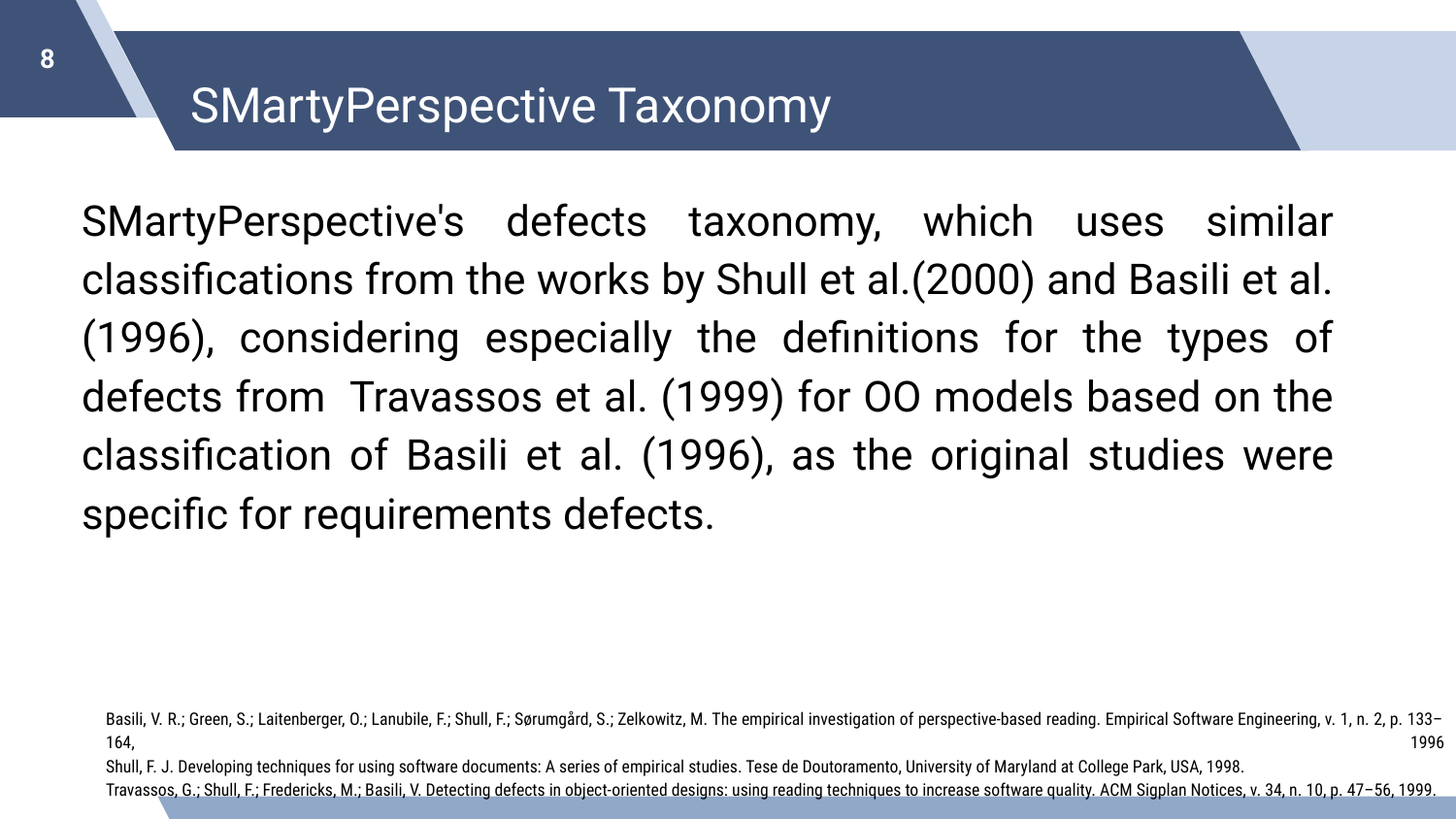

8
# SMartyPerspective Taxonomy
SMartyPerspective's defects taxonomy, which uses similar classifications from the works by Shull et al.(2000) and Basili et al.(1996), considering especially the definitions for the types of defects from  Travassos et al. (1999) for OO models based on the classification of Basili et al. (1996), as the original studies were specific for requirements defects.
Basili, V. R.; Green, S.; Laitenberger, O.; Lanubile, F.; Shull, F.; Sørumgård, S.; Zelkowitz, M. The empirical investigation of perspective-based reading. Empirical Software Engineering, v. 1, n. 2, p. 133–164, 1996
Shull, F. J. Developing techniques for using software documents: A series of empirical studies. Tese de Doutoramento, University of Maryland at College Park, USA, 1998.
Travassos, G.; Shull, F.; Fredericks, M.; Basili, V. Detecting defects in object-oriented designs: using reading techniques to increase software quality. ACM Sigplan Notices, v. 34, n. 10, p. 47–56, 1999.